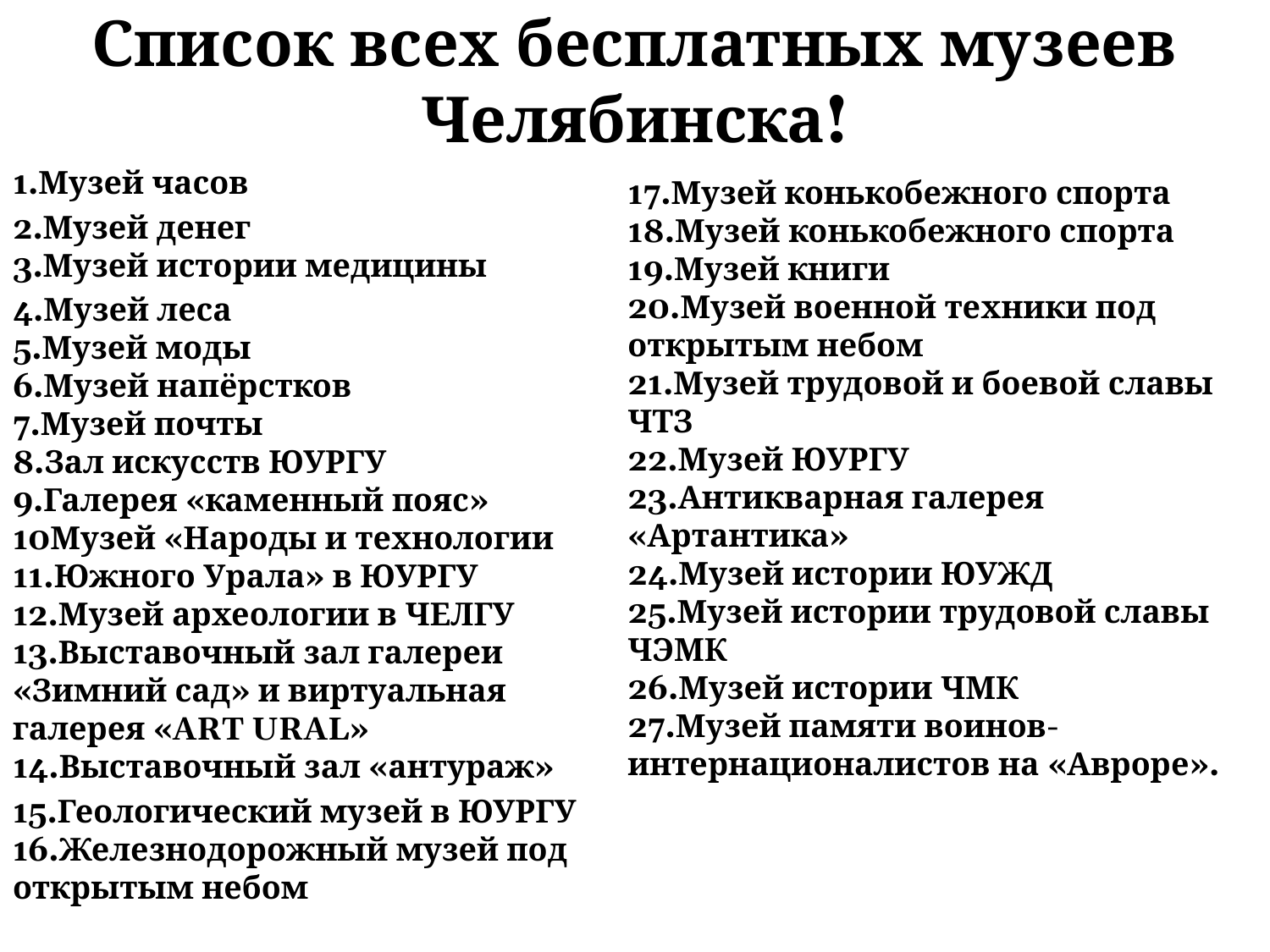

# Список всех бесплатных музеев Челябинска!
1.Музей часов
2.Музей денег
3.Музей истории медицины
4.Музей леса
5.Музей моды
6.Музей напёрстков
7.Музей почты
8.Зал искусств ЮУРГУ
9.Галерея «каменный пояс»
10Музей «Народы и технологии 11.Южного Урала» в ЮУРГУ
12.Музей археологии в ЧЕЛГУ
13.Выставочный зал галереи «Зимний сад» и виртуальная галерея «ART URAL»
14.Выставочный зал «антураж»
15.Геологический музей в ЮУРГУ
16.Железнодорожный музей под открытым небом

17.Музей конькобежного спорта
18.Музей конькобежного спорта
19.Музей книги
20.Музей военной техники под открытым небом
21.Музей трудовой и боевой славы ЧТЗ
22.Музей ЮУРГУ
23.Антикварная галерея «Артантика»
24.Музей истории ЮУЖД
25.Музей истории трудовой славы ЧЭМК 
26.Музей истории ЧМК
27.Музей памяти воинов-интернационалистов на «Авроре».